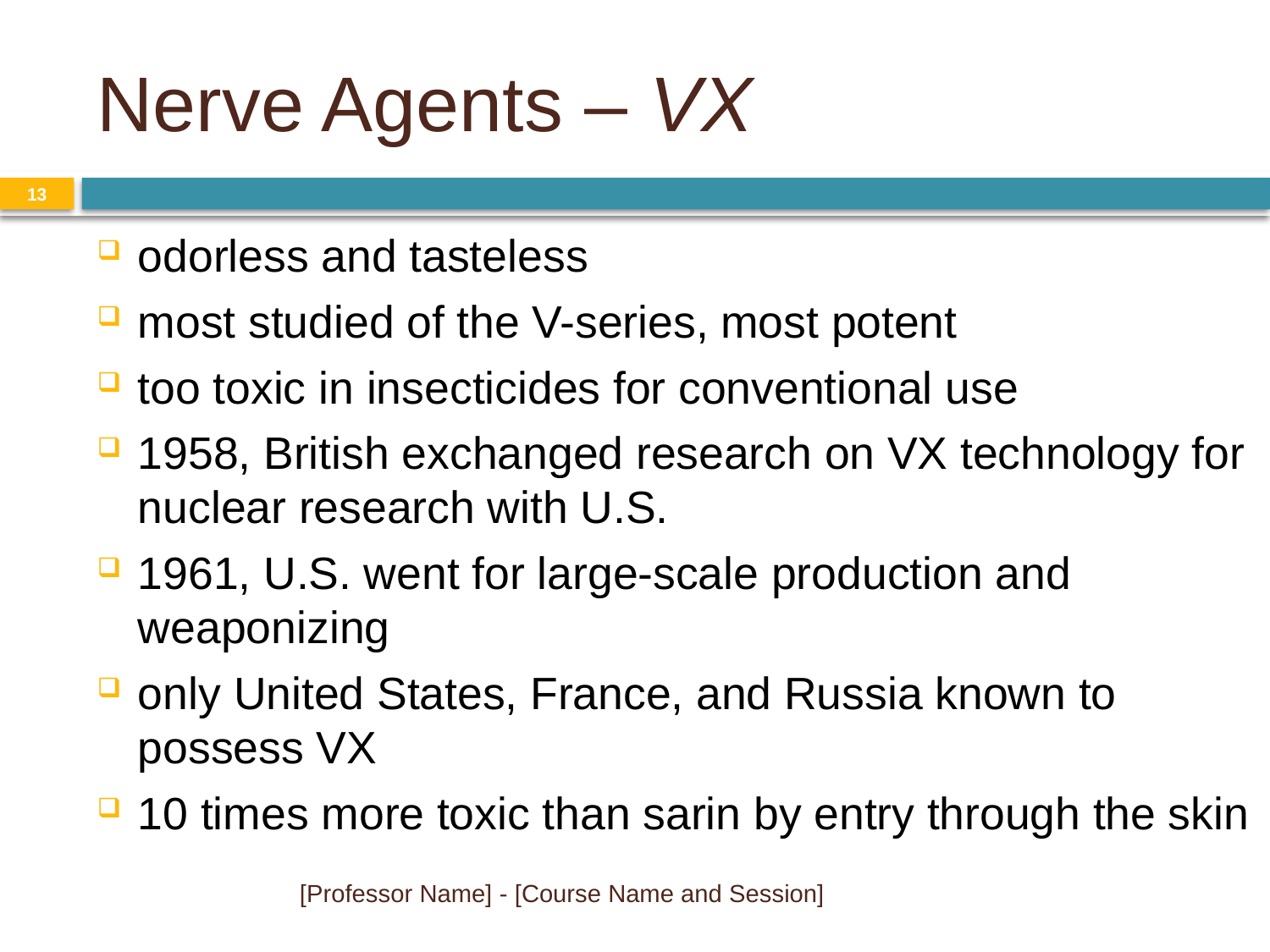

# Nerve Agents – VX
13
odorless and tasteless
most studied of the V-series, most potent
too toxic in insecticides for conventional use
1958, British exchanged research on VX technology for nuclear research with U.S.
1961, U.S. went for large-scale production and weaponizing
only United States, France, and Russia known to possess VX
10 times more toxic than sarin by entry through the skin
[Professor Name] - [Course Name and Session]